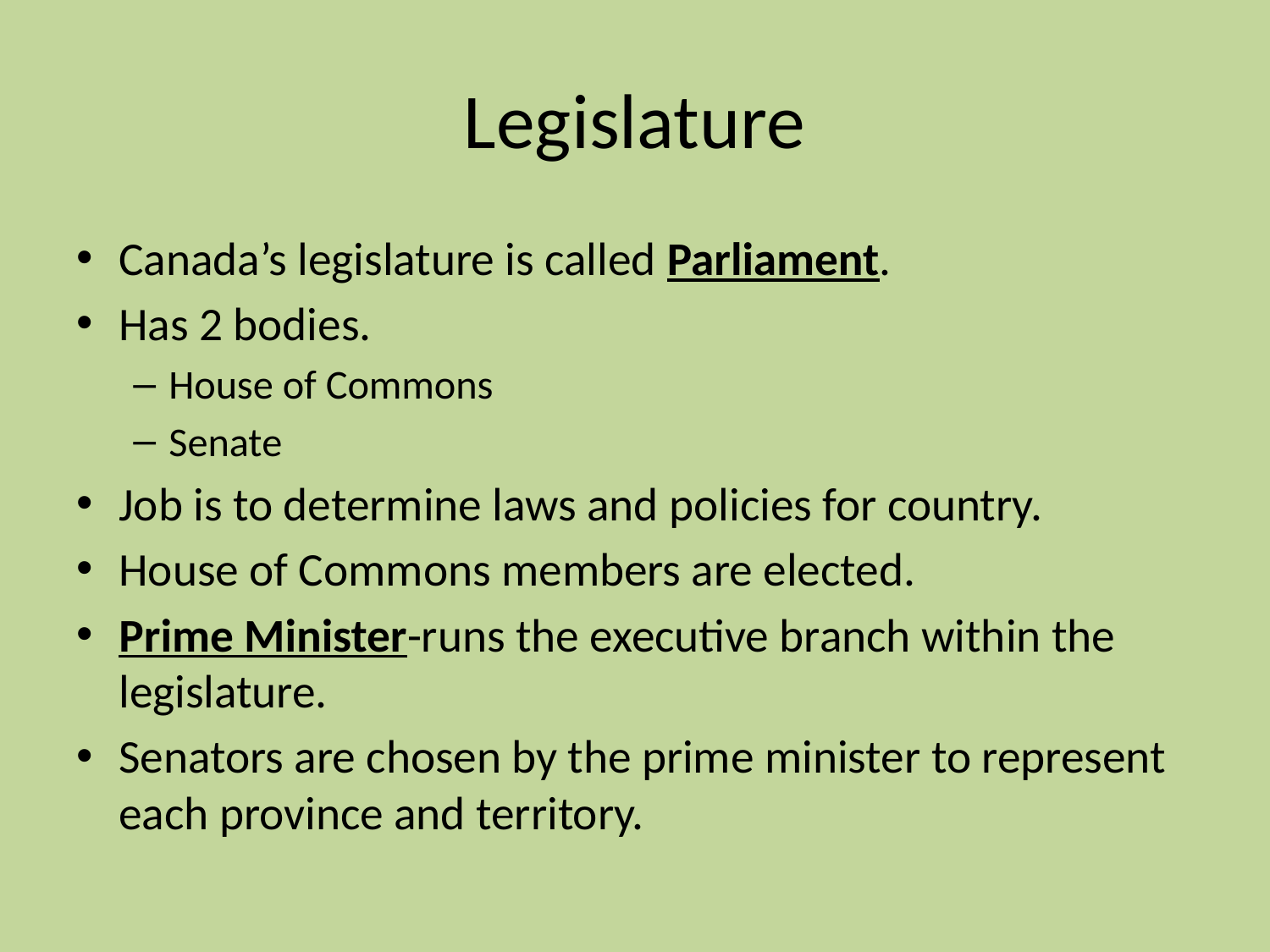

# Legislature
Canada’s legislature is called Parliament.
Has 2 bodies.
House of Commons
Senate
Job is to determine laws and policies for country.
House of Commons members are elected.
Prime Minister-runs the executive branch within the legislature.
Senators are chosen by the prime minister to represent each province and territory.